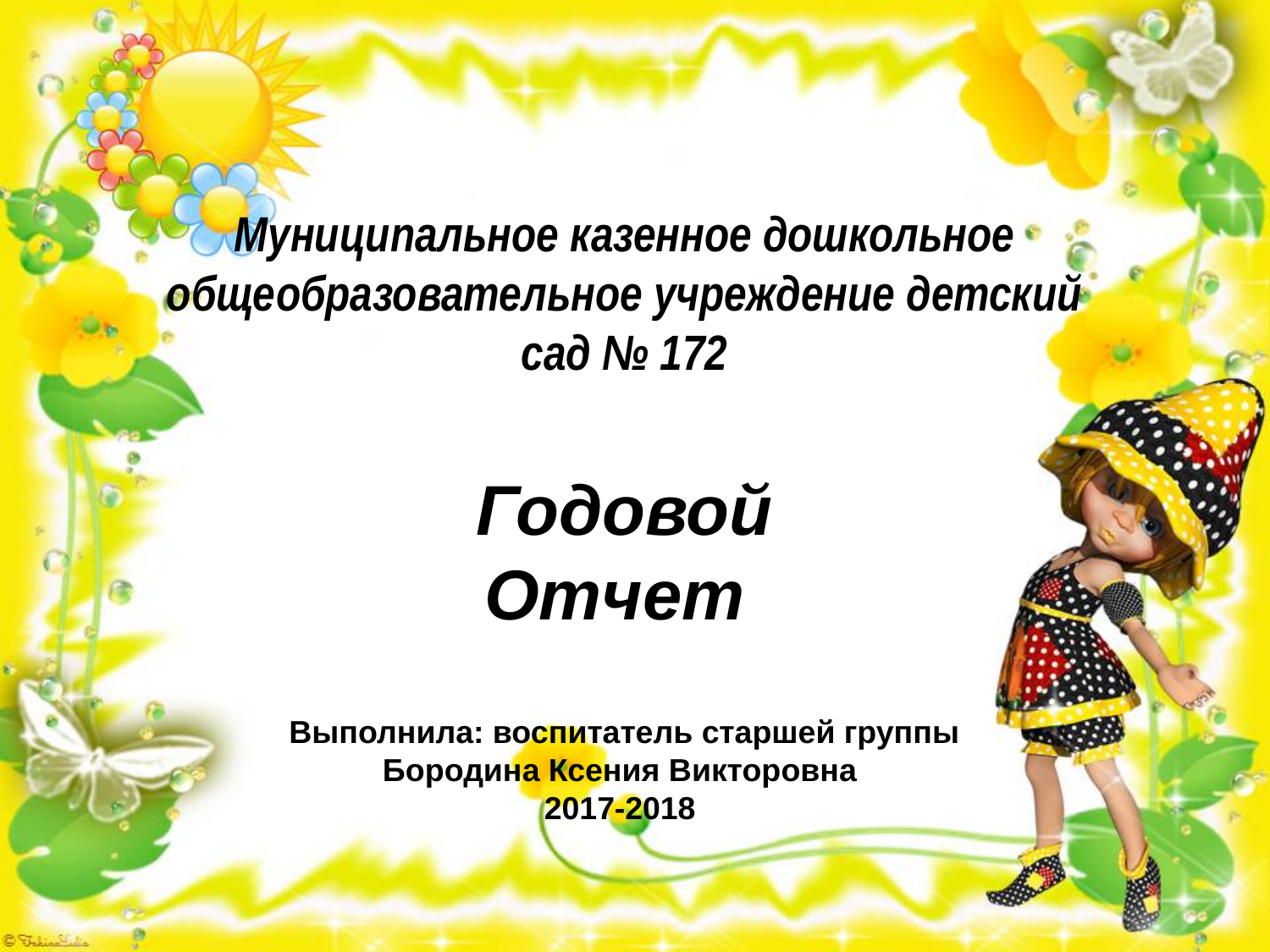

Муниципальное казенное дошкольное общеобразовательное учреждение детский сад № 172

Годовой
Отчет
Выполнила: воспитатель старшей группы Бородина Ксения Викторовна
2017-2018